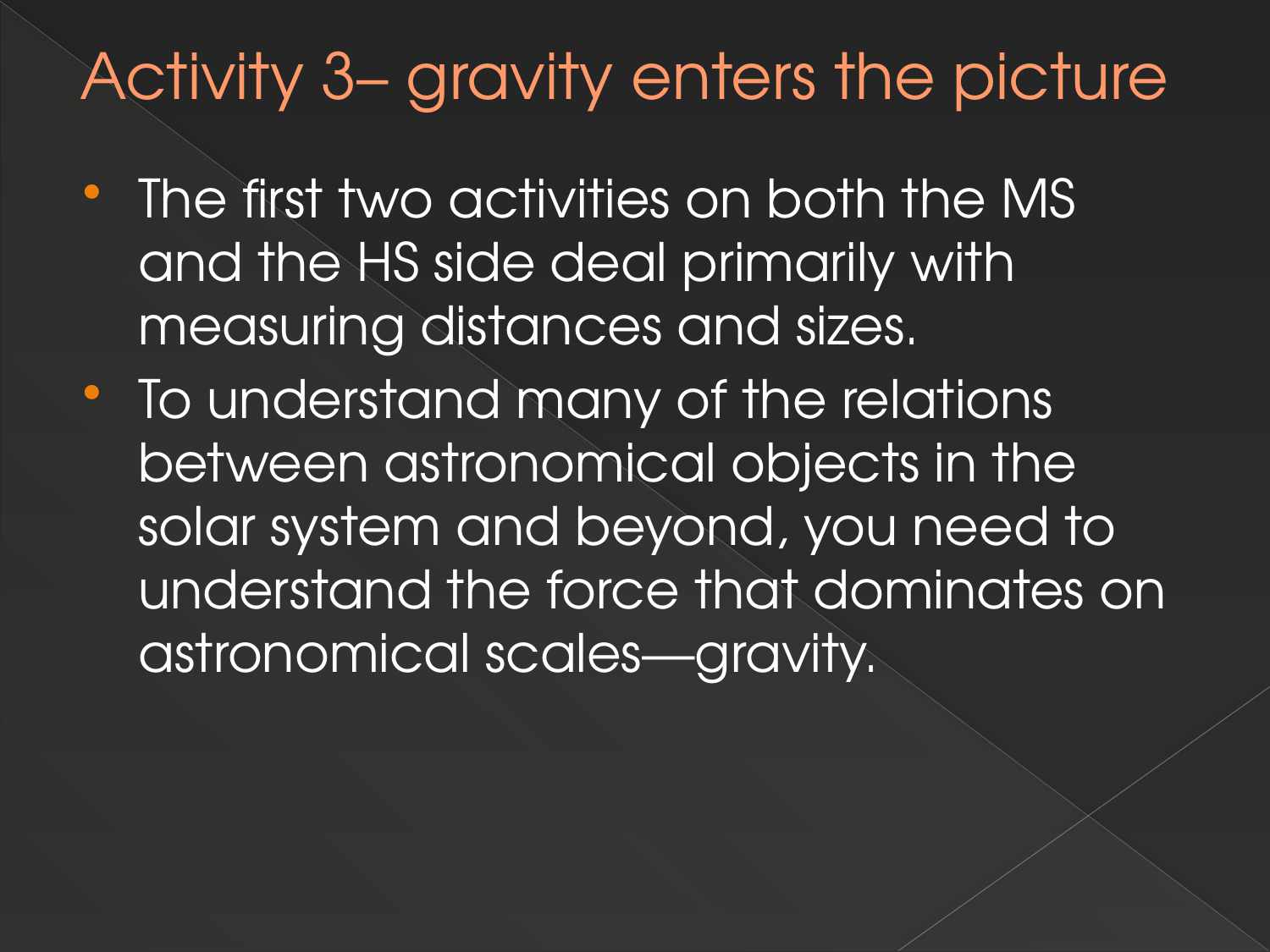

# Activity 3– gravity enters the picture
The first two activities on both the MS and the HS side deal primarily with measuring distances and sizes.
To understand many of the relations between astronomical objects in the solar system and beyond, you need to understand the force that dominates on astronomical scales—gravity.